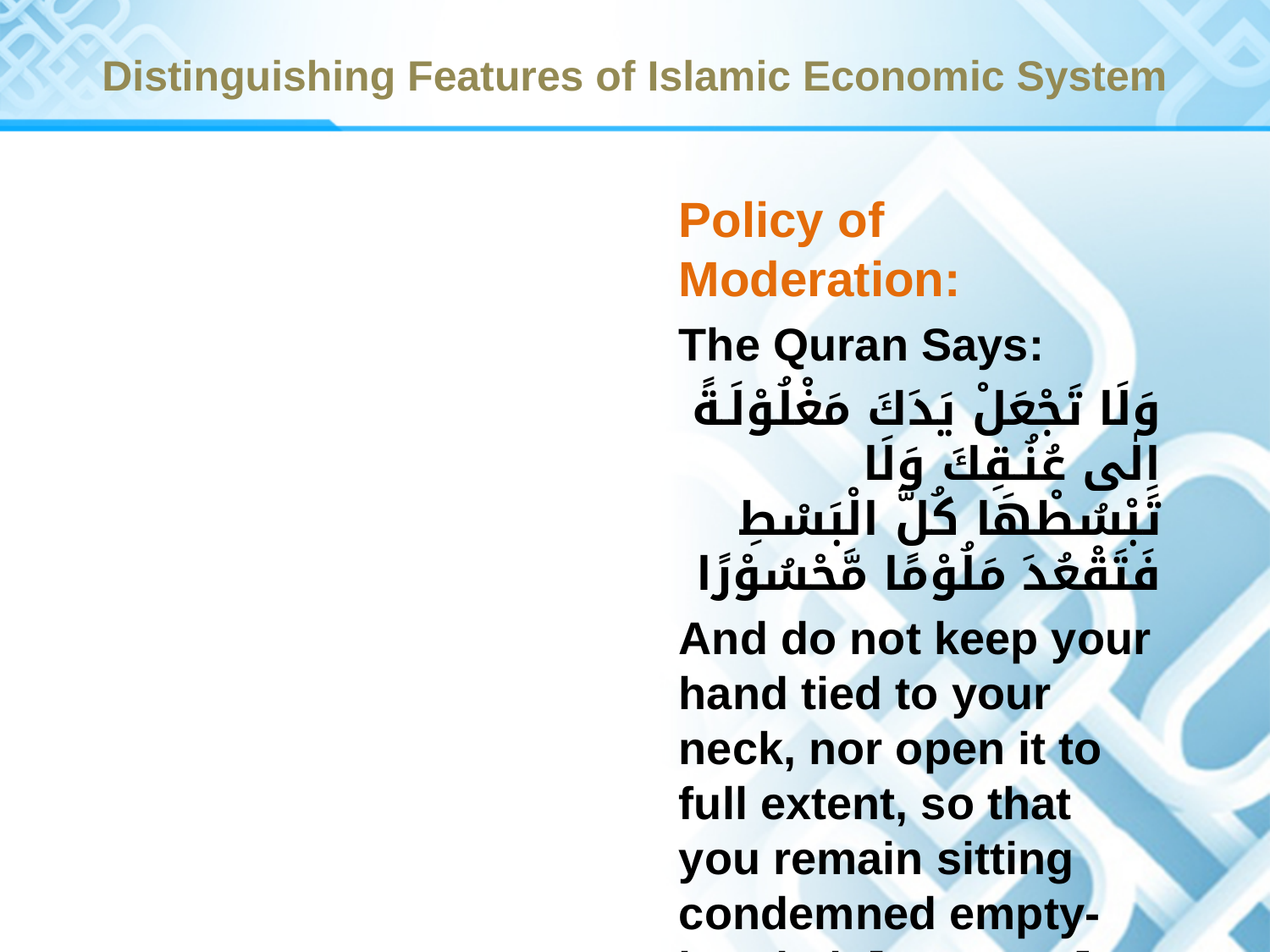

Distinguishing Features of Islamic Economic System
Policy of Moderation:
The Quran Says:
وَلَا تَجْعَلْ يَدَكَ مَغْلُوْلَـةً اِلٰى عُنُـقِكَ وَلَا تَبْسُطْهَا كُلَّ الْبَسْطِ فَتَقْعُدَ مَلُوْمًا مَّحْسُوْرًا
And do not keep your hand tied to your neck, nor open it to full extent, so that you remain sitting condemned empty-handed. [Q: 17: 29]